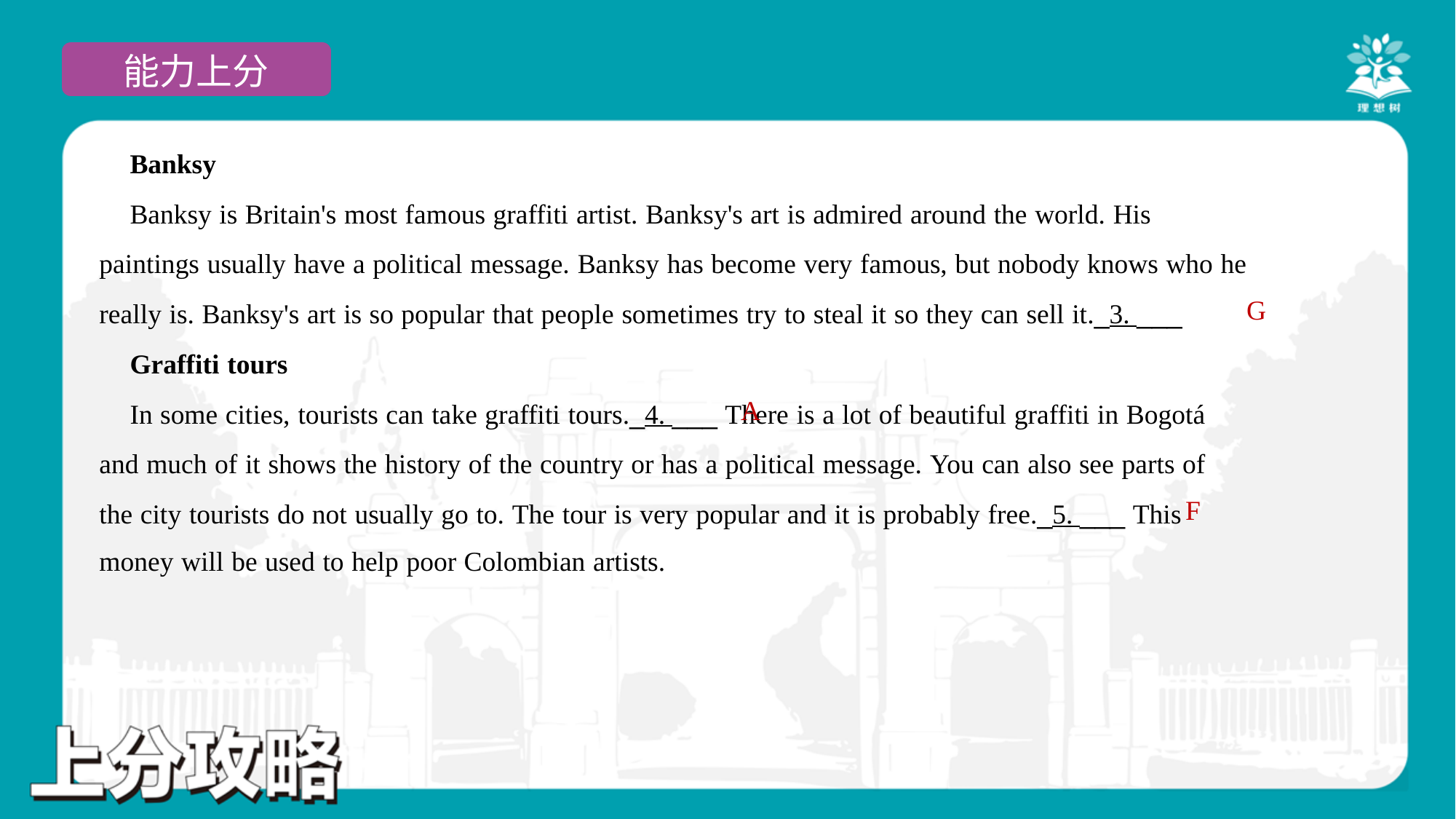

Banksy
    Banksy is Britain's most famous graffiti artist. Banksy's art is admired around the world. His
paintings usually have a political message. Banksy has become very famous, but nobody knows who he
really is. Banksy's art is so popular that people sometimes try to steal it so they can sell it._3. ___
    Graffiti tours
    In some cities, tourists can take graffiti tours._4. ___ There is a lot of beautiful graffiti in Bogotá
and much of it shows the history of the country or has a political message. You can also see parts of
the city tourists do not usually go to. The tour is very popular and it is probably free._5. ___ This
money will be used to help poor Colombian artists.
G
A
F